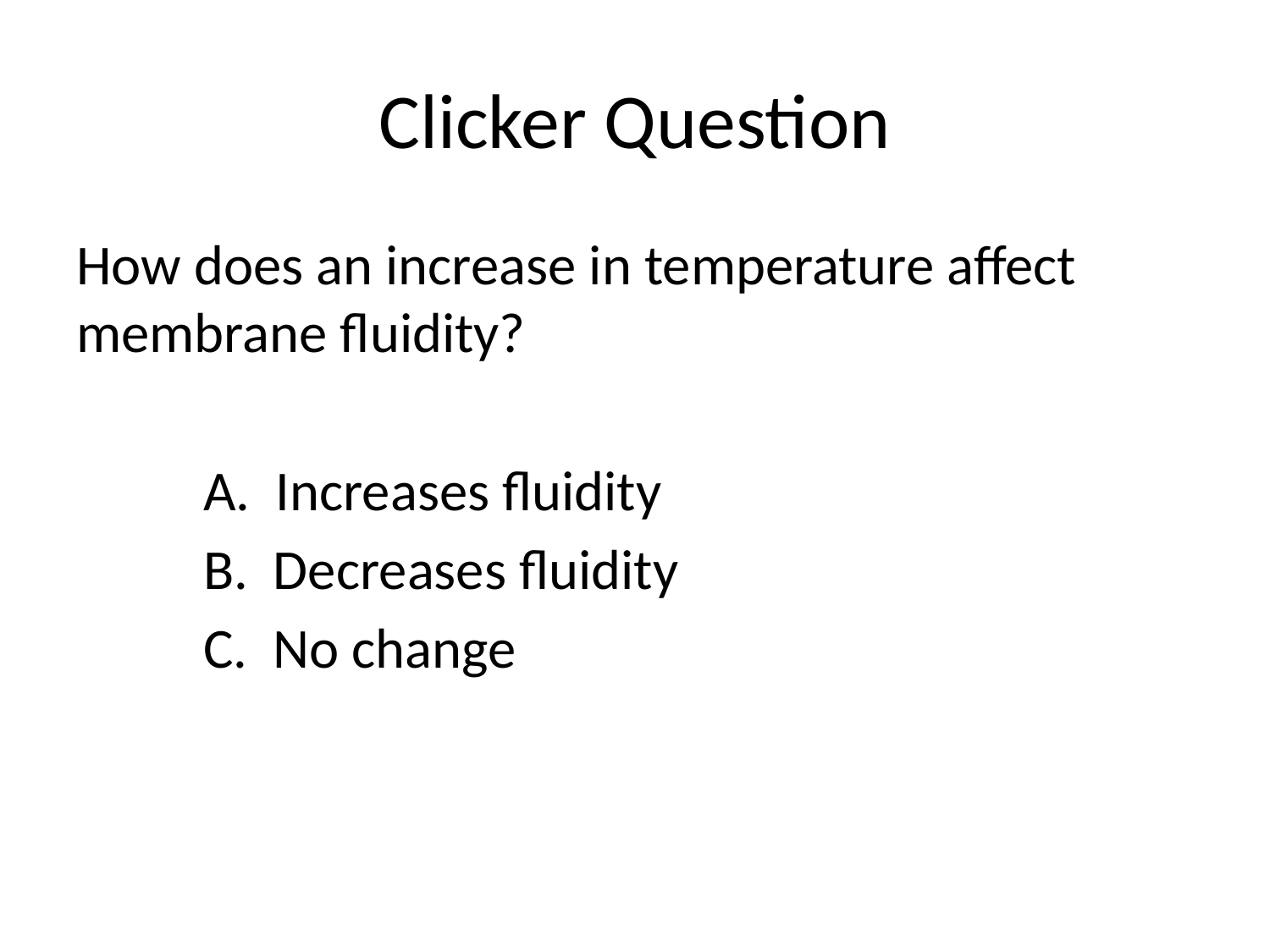

# Clicker Question
How does an increase in temperature affect membrane fluidity?

	A.  Increases fluidity
	B.  Decreases fluidity
	C.  No change